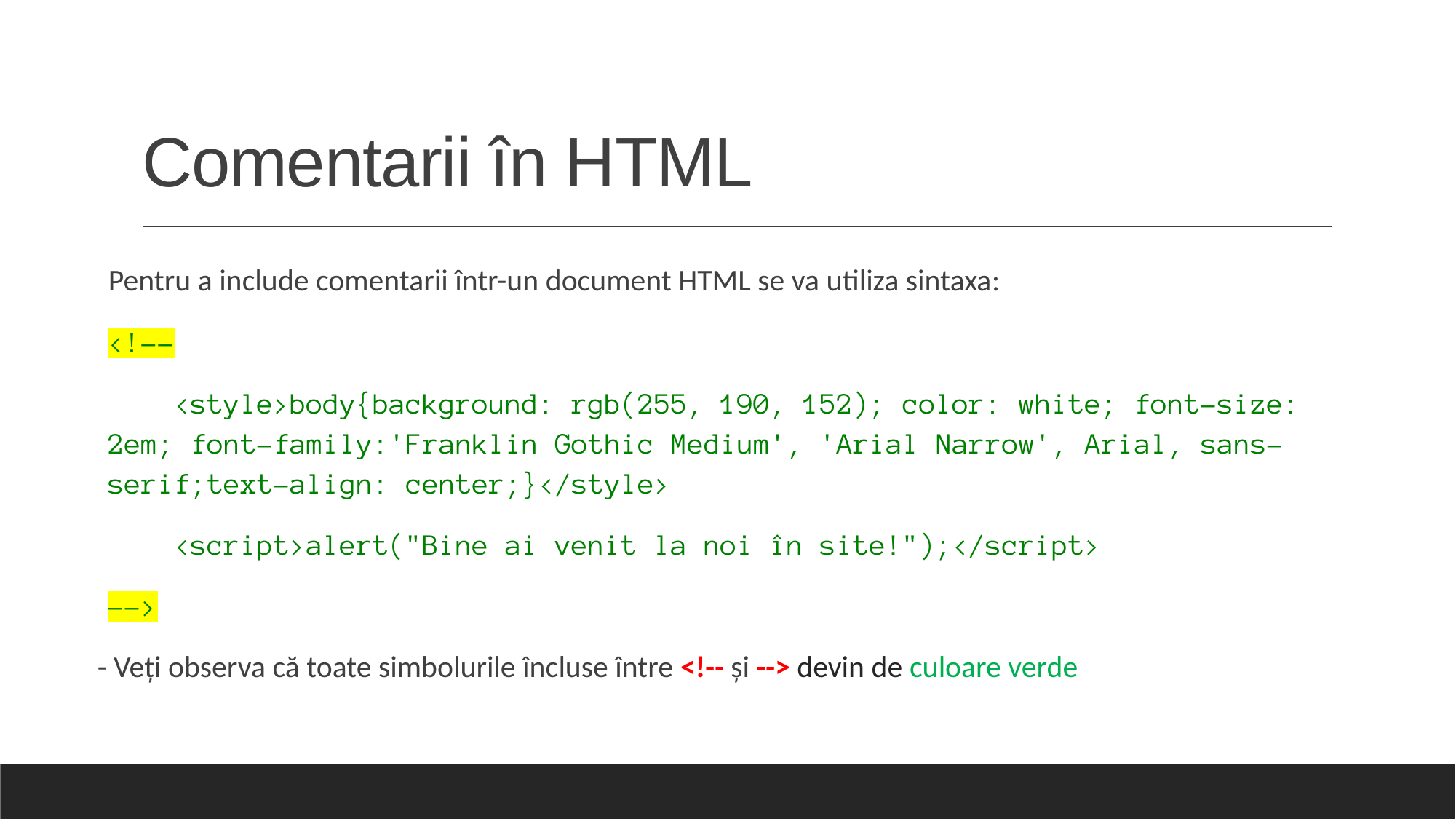

# Comentarii în HTML
Pentru a include comentarii într-un document HTML se va utiliza sintaxa:
<!--
    <style>body{background: rgb(255, 190, 152); color: white; font-size: 2em; font-family:'Franklin Gothic Medium', 'Arial Narrow', Arial, sans-serif;text-align: center;}</style>
    <script>alert("Bine ai venit la noi în site!");</script>
-->
- Veți observa că toate simbolurile încluse între <!-- și --> devin de culoare verde